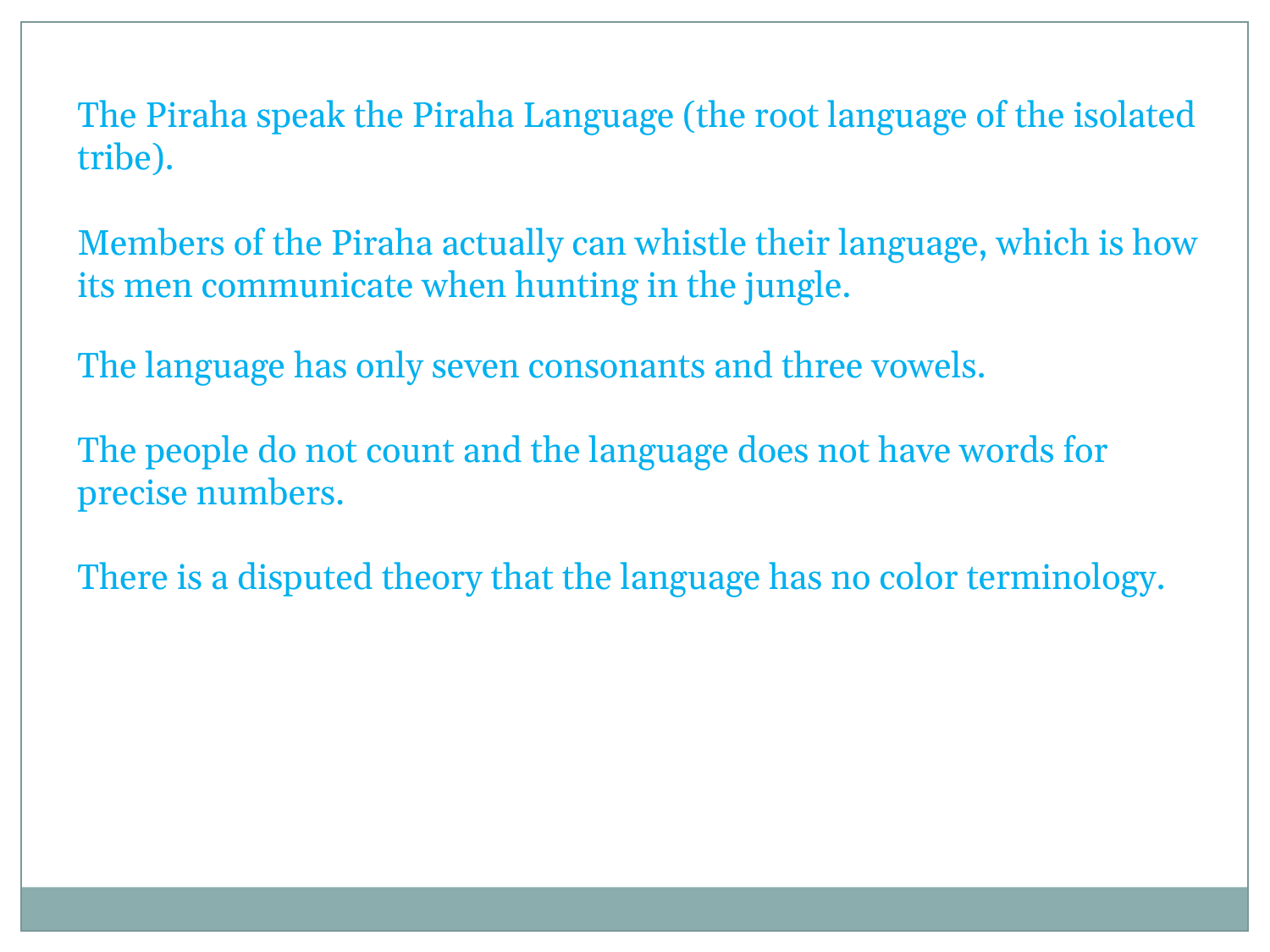

The Piraha speak the Piraha Language (the root language of the isolated tribe).

Members of the Piraha actually can whistle their language, which is how its men communicate when hunting in the jungle.

The language has only seven consonants and three vowels.

The people do not count and the language does not have words for precise numbers.

There is a disputed theory that the language has no color terminology.